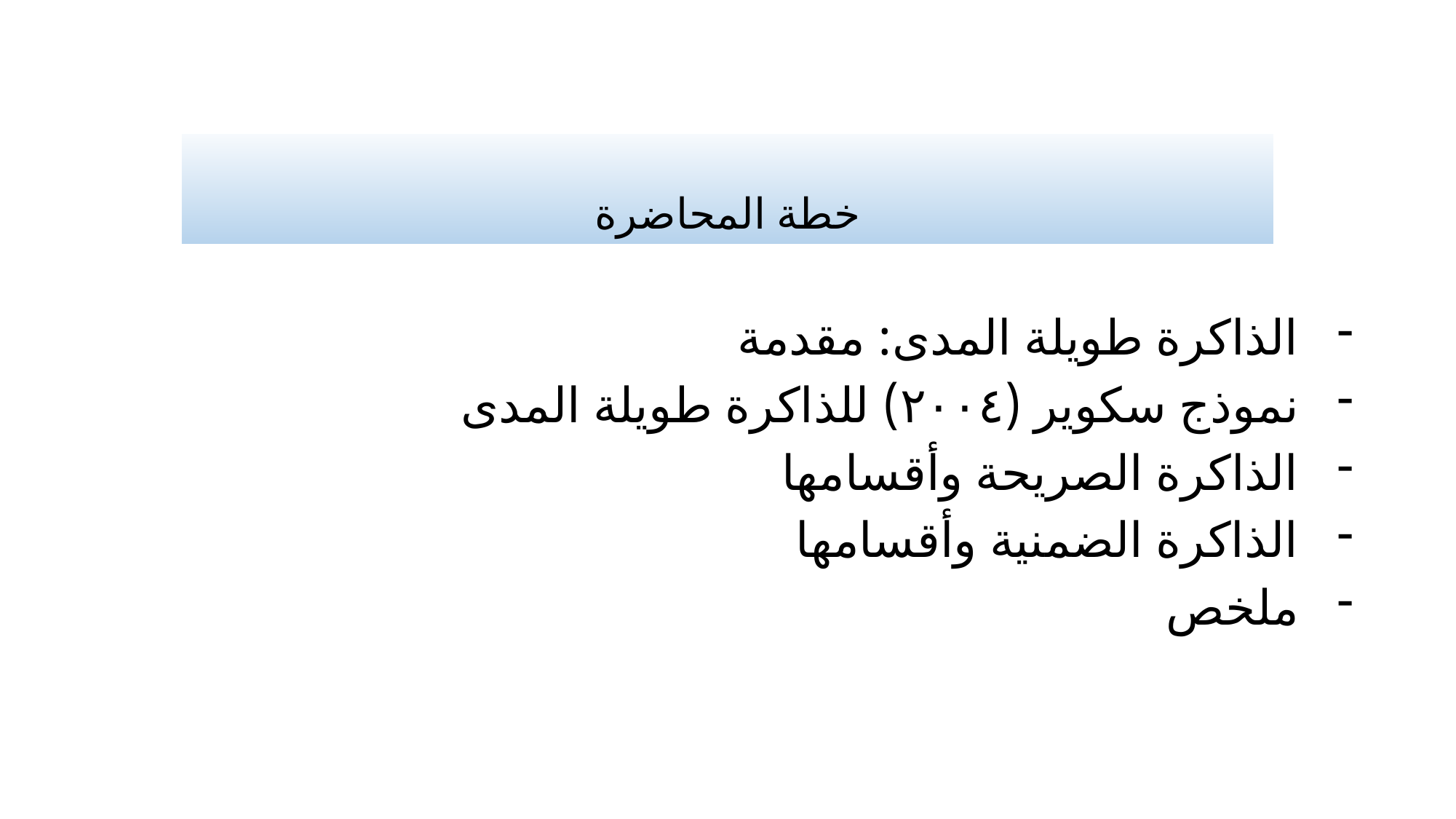

# خطة المحاضرة
الذاكرة طويلة المدى: مقدمة
نموذج سكوير (٢٠٠٤) للذاكرة طويلة المدى
الذاكرة الصريحة وأقسامها
الذاكرة الضمنية وأقسامها
ملخص